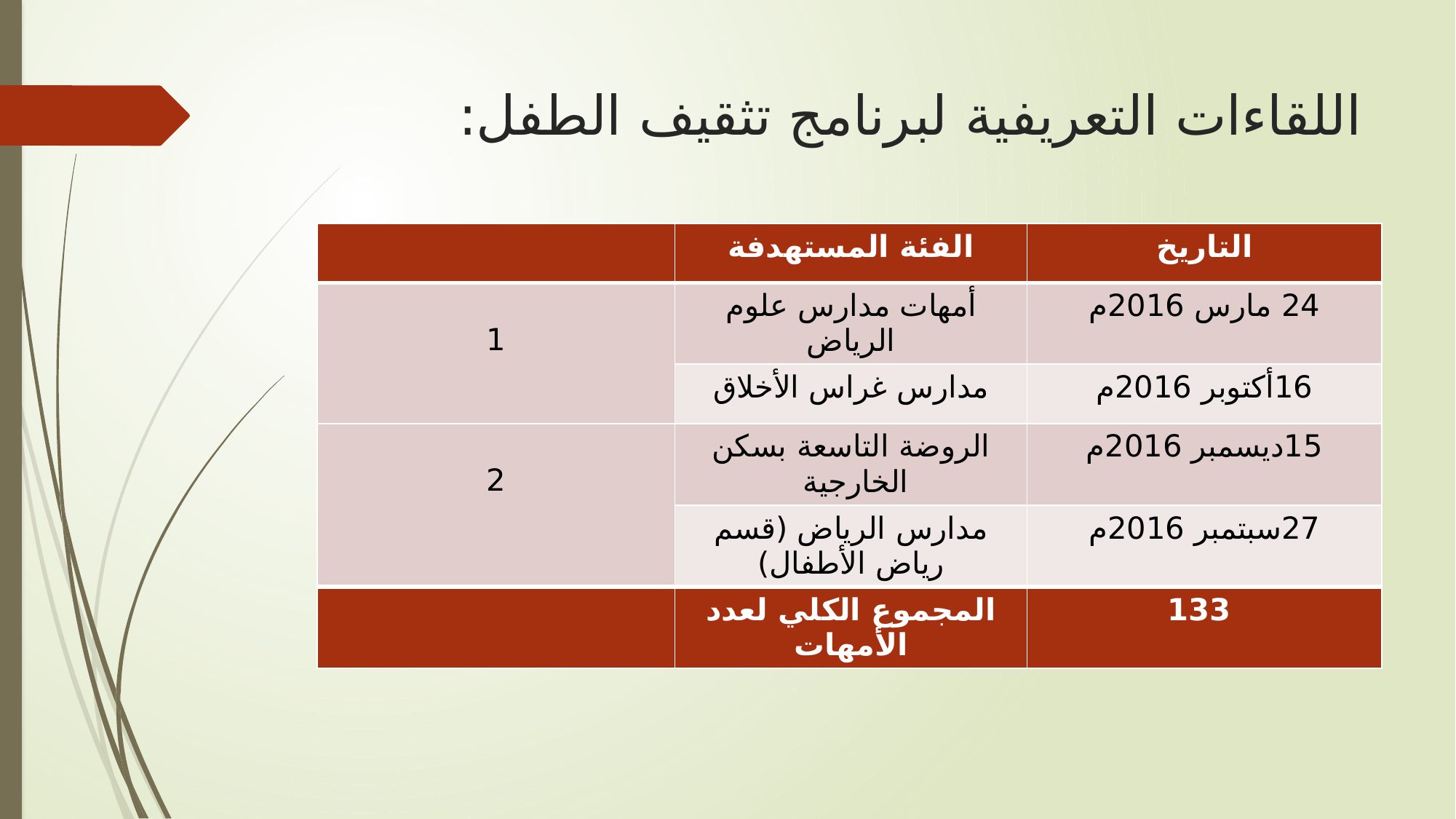

# اللقاءات التعريفية لبرنامج تثقيف الطفل:
|  | الفئة المستهدفة | التاريخ |
| --- | --- | --- |
| 1 | أمهات مدارس علوم الرياض | 24 مارس 2016م |
|  | مدارس غراس الأخلاق | 16أكتوبر 2016م |
| 2 | الروضة التاسعة بسكن الخارجية | 15ديسمبر 2016م |
|  | مدارس الرياض (قسم رياض الأطفال) | 27سبتمبر 2016م |
|  | المجموع الكلي لعدد الأمهات | 133 |